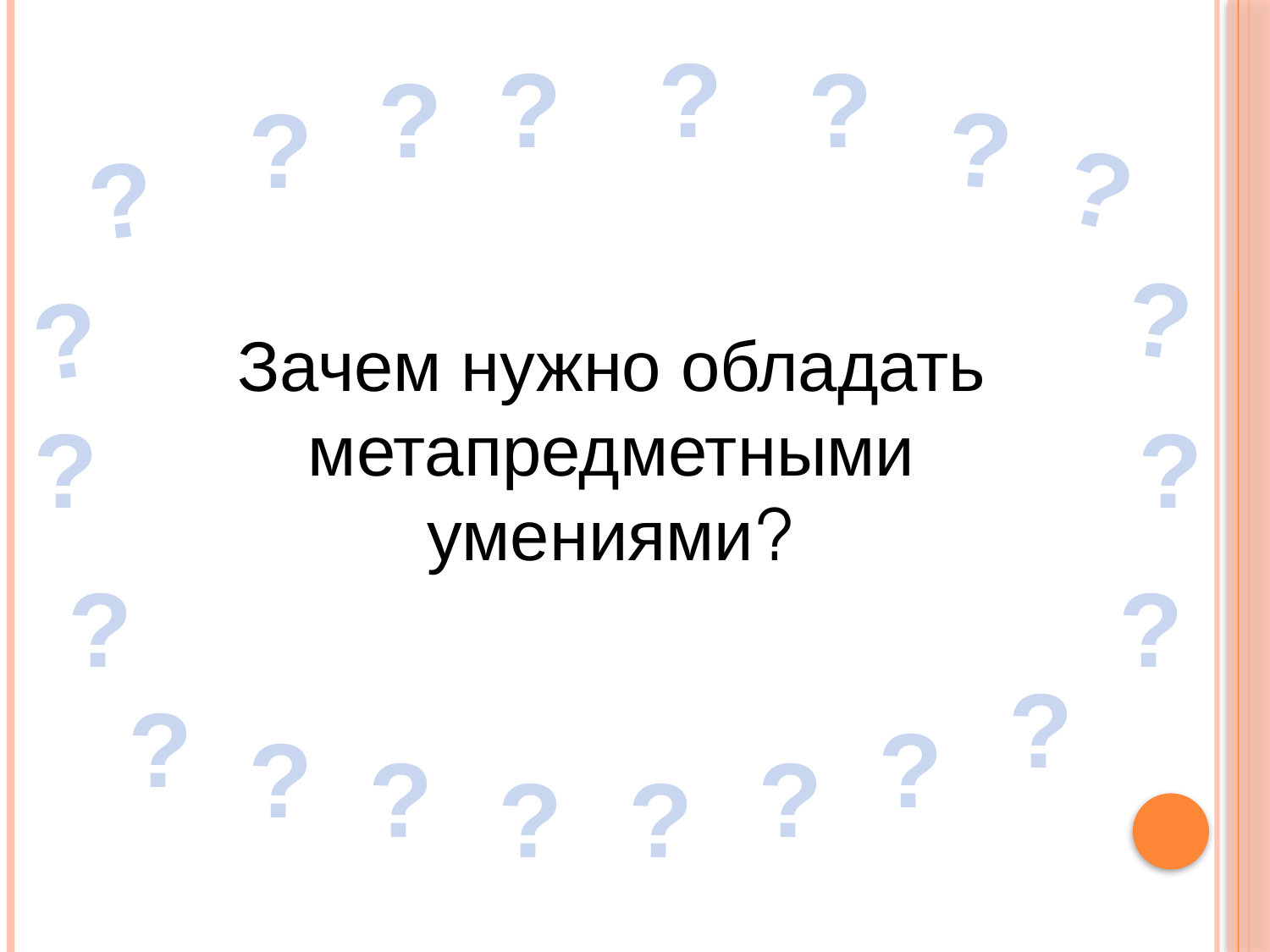

# ?
?
?
?
?
?
?
?
?
?
Зачем нужно обладать метапредметными умениями?
?
?
?
?
?
?
?
?
?
?
?
?